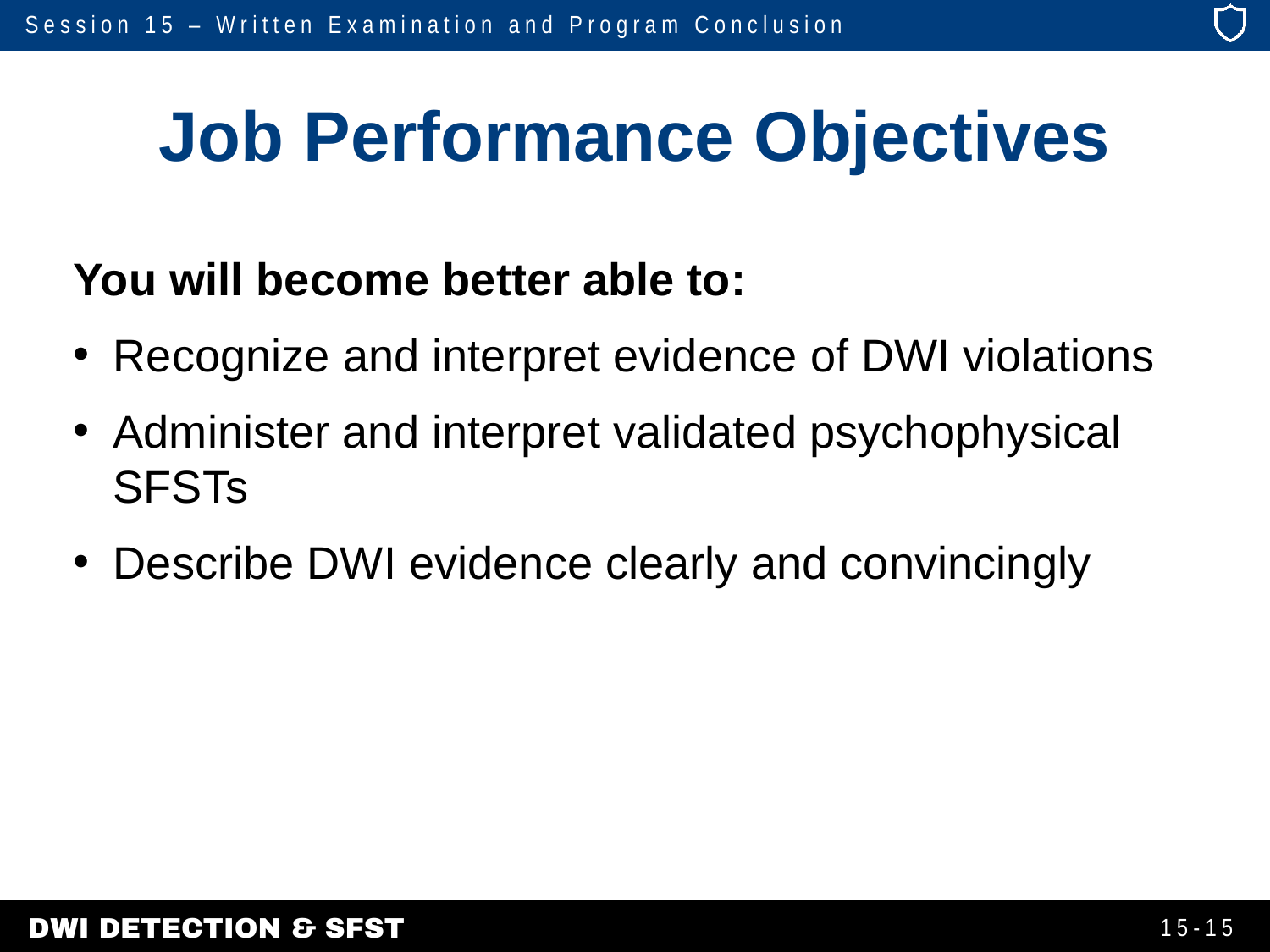

# Job Performance Objectives
You will become better able to:
Recognize and interpret evidence of DWI violations
Administer and interpret validated psychophysical SFSTs
Describe DWI evidence clearly and convincingly
15-15